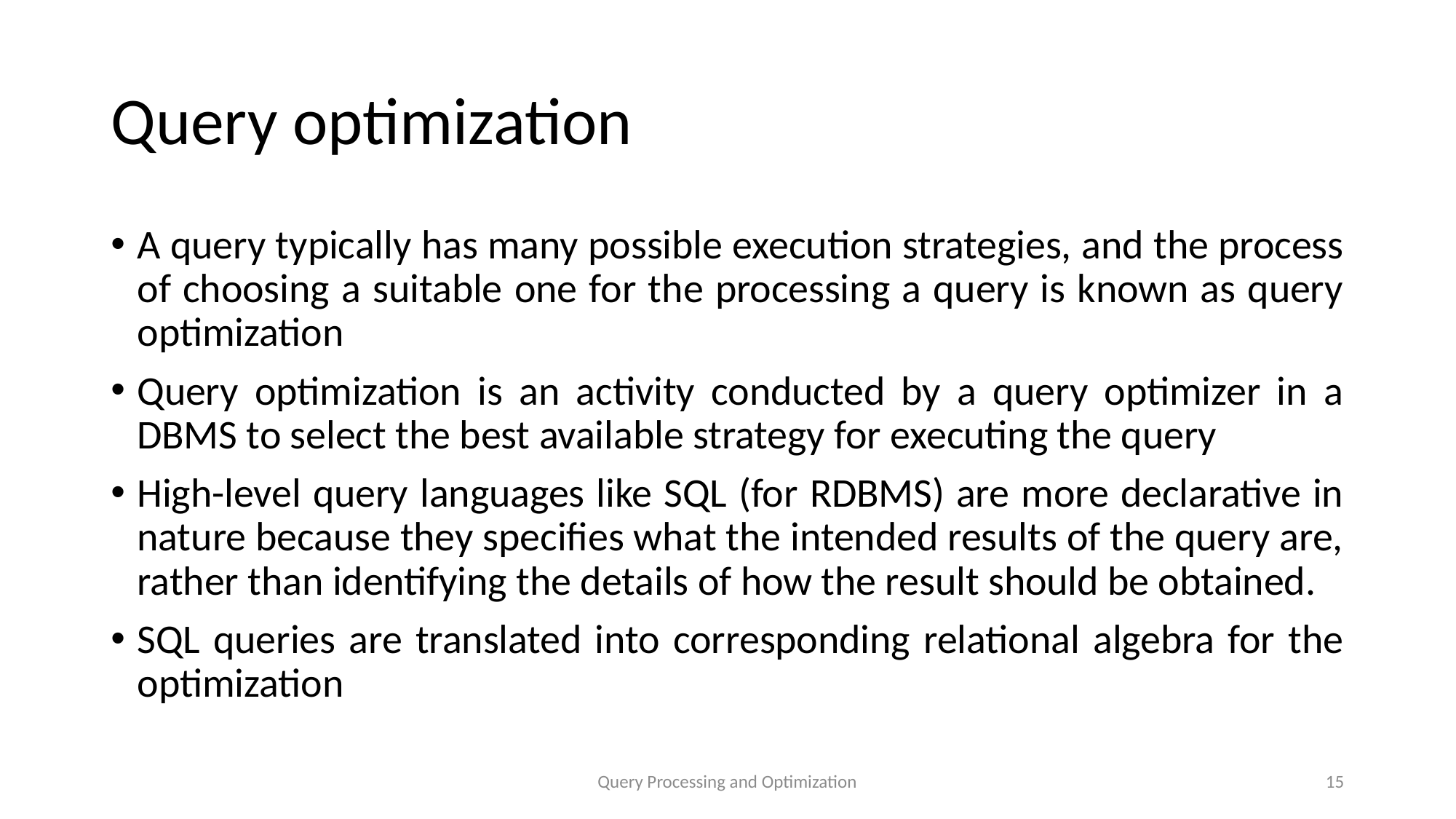

# Query optimization
A query typically has many possible execution strategies, and the process of choosing a suitable one for the processing a query is known as query optimization
Query optimization is an activity conducted by a query optimizer in a DBMS to select the best available strategy for executing the query
High-level query languages like SQL (for RDBMS) are more declarative in nature because they specifies what the intended results of the query are, rather than identifying the details of how the result should be obtained.
SQL queries are translated into corresponding relational algebra for the optimization

Query Processing and Optimization
15